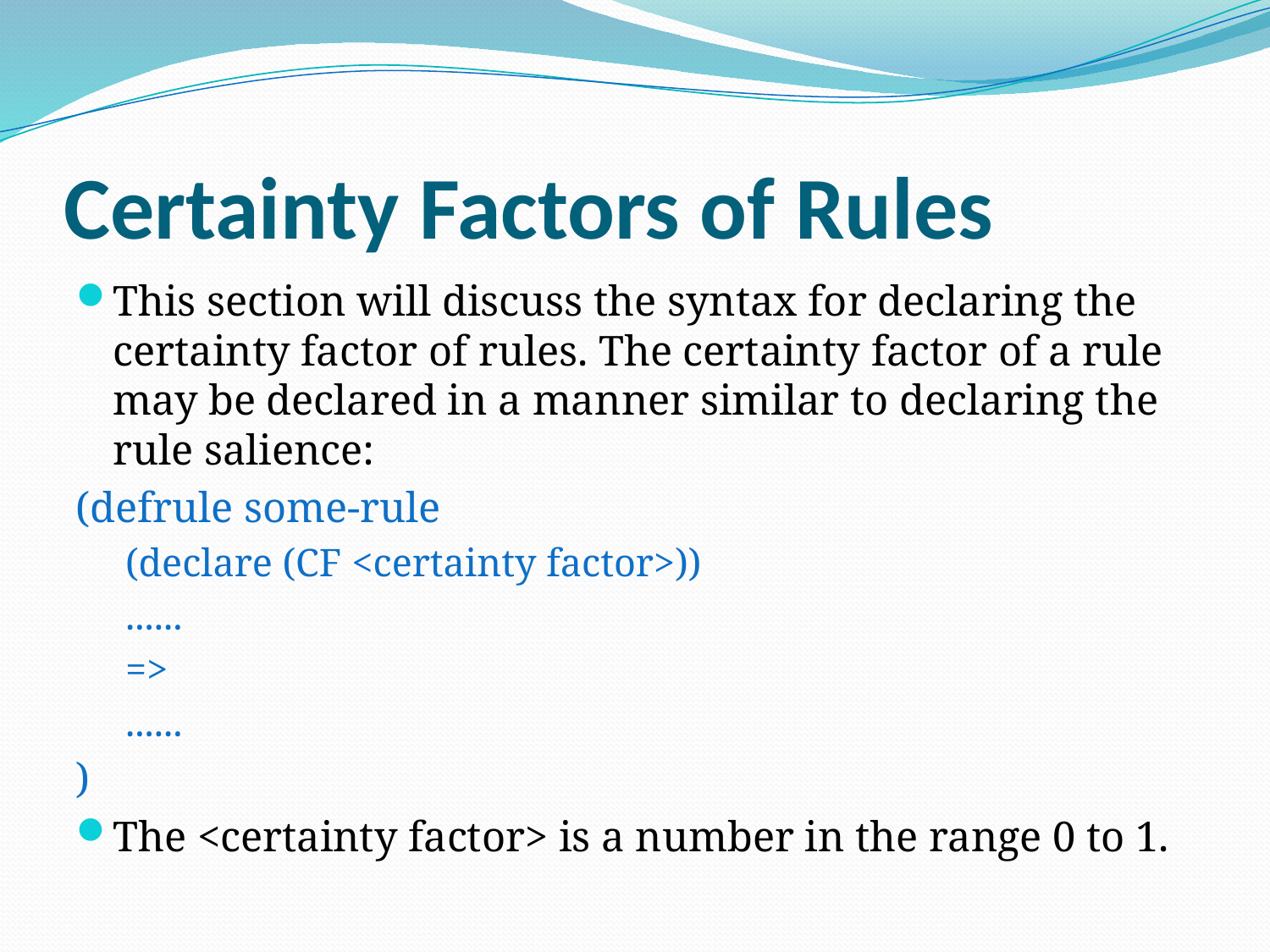

# Certainty Factors of Rules
This section will discuss the syntax for declaring the certainty factor of rules. The certainty factor of a rule may be declared in a manner similar to declaring the rule salience:
(defrule some-rule
(declare (CF <certainty factor>))
......
=>
......
)
The <certainty factor> is a number in the range 0 to 1.